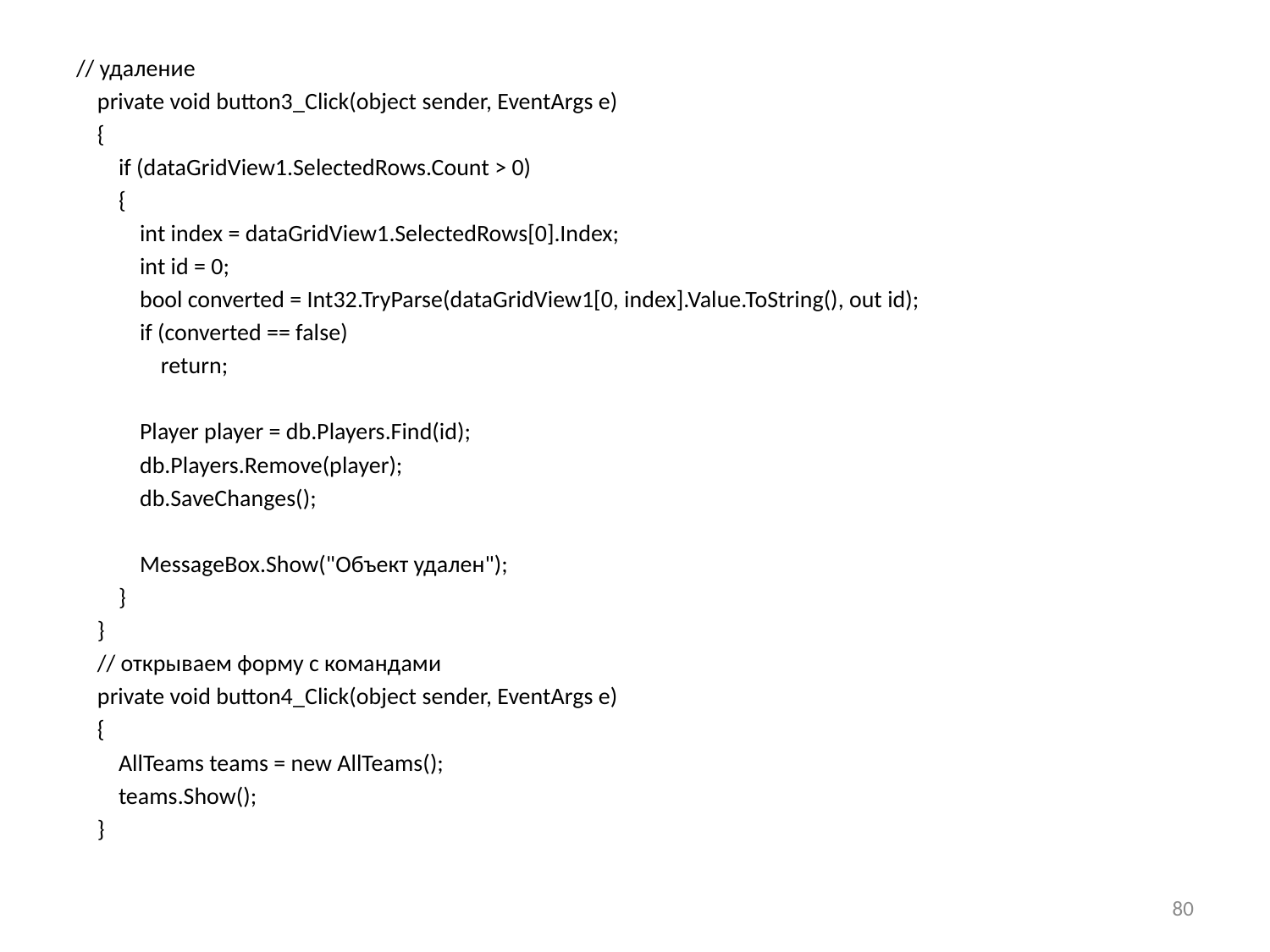

// удаление
    private void button3_Click(object sender, EventArgs e)
    {
        if (dataGridView1.SelectedRows.Count > 0)
        {
            int index = dataGridView1.SelectedRows[0].Index;
            int id = 0;
            bool converted = Int32.TryParse(dataGridView1[0, index].Value.ToString(), out id);
            if (converted == false)
                return;

            Player player = db.Players.Find(id);
            db.Players.Remove(player);
            db.SaveChanges();

            MessageBox.Show("Объект удален");
        }
    }
    // открываем форму с командами
    private void button4_Click(object sender, EventArgs e)
    {
        AllTeams teams = new AllTeams();
        teams.Show();
    }

80